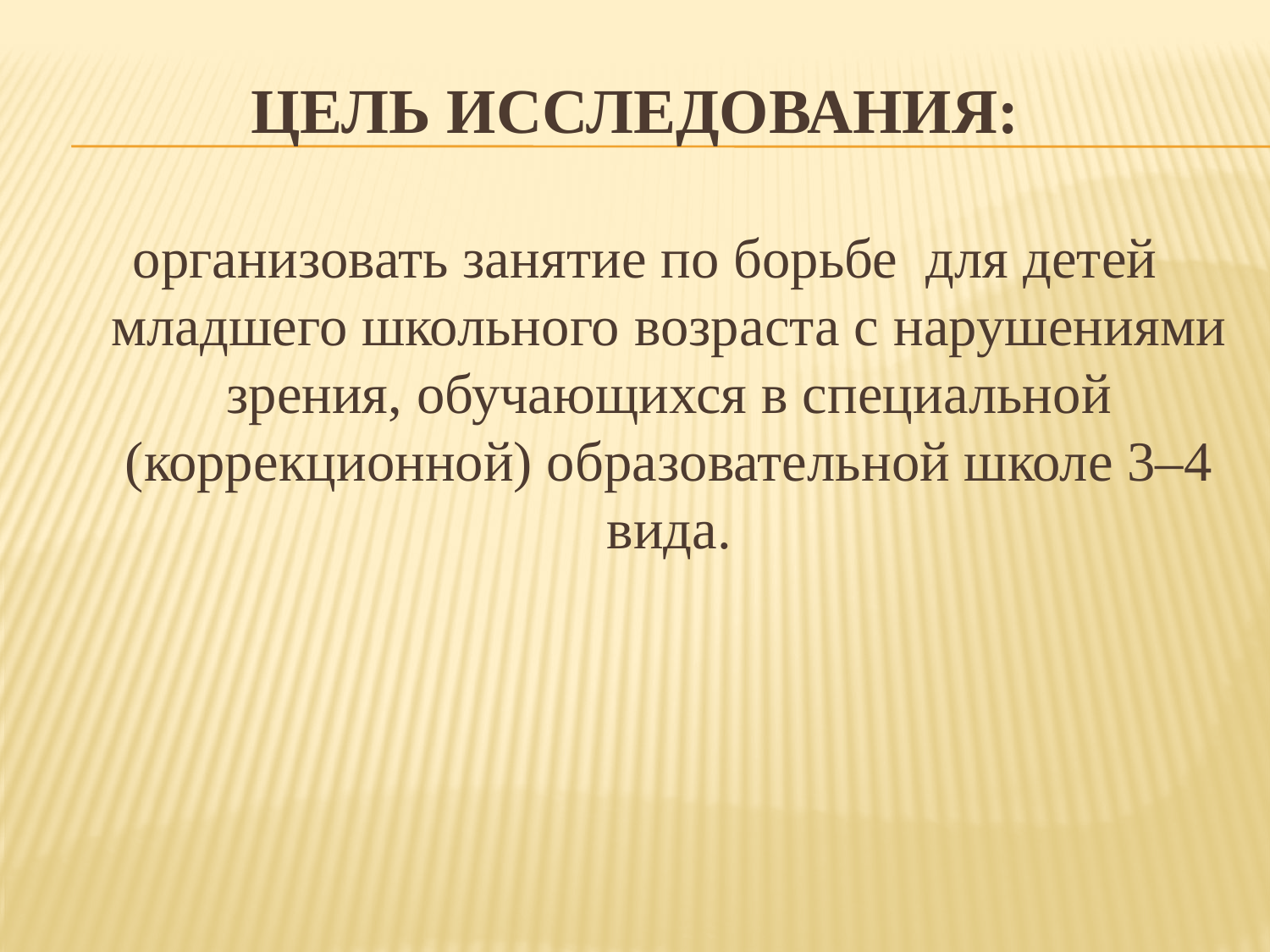

# Цель ИССЛЕДОВАНИЯ:
организовать занятие по борьбе  для детей младшего школьного возраста с нарушениями зрения, обучающихся в специальной (коррекционной) образовательной школе 3–4 вида.